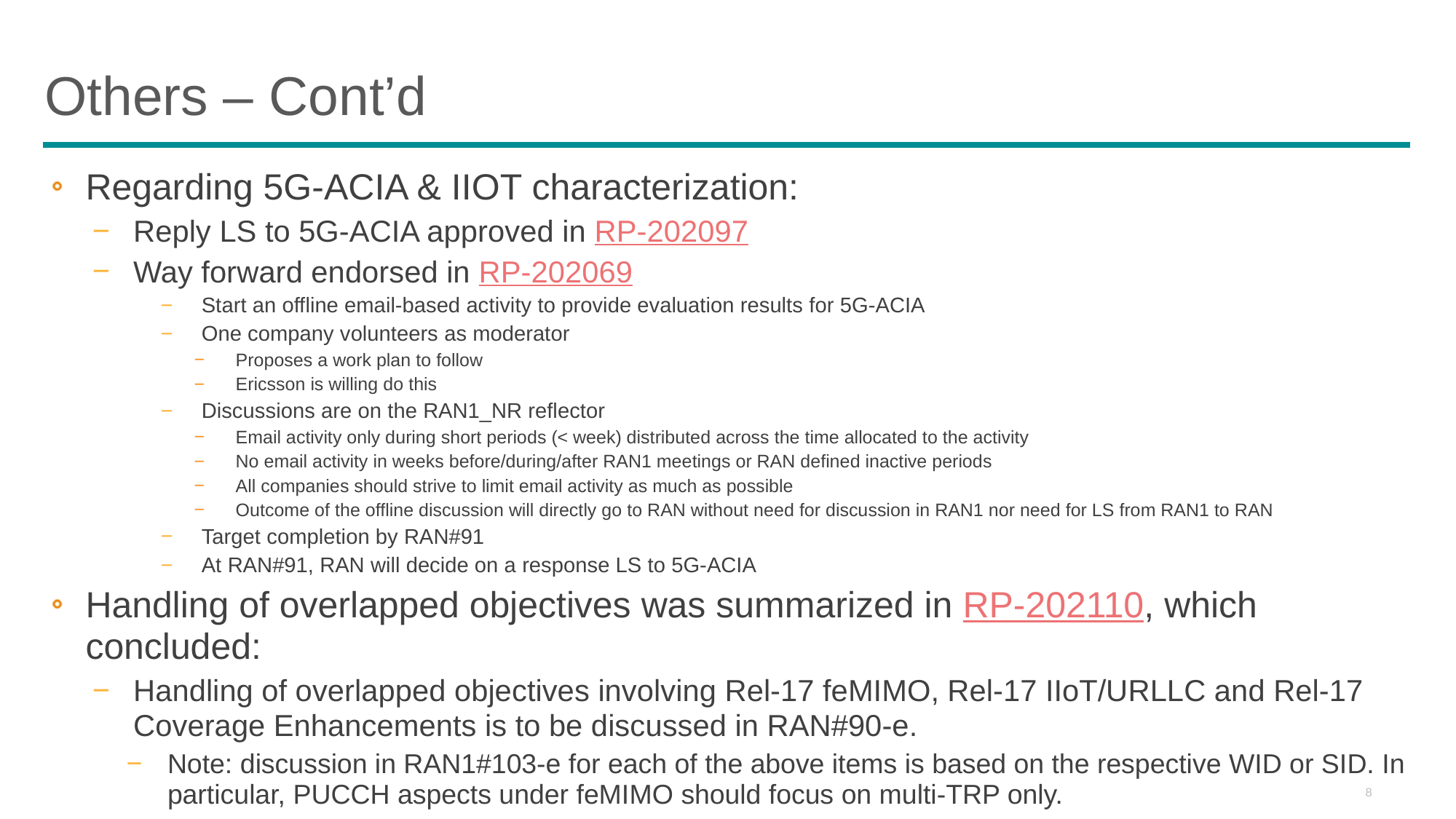

# Others – Cont’d
Regarding 5G-ACIA & IIOT characterization:
Reply LS to 5G-ACIA approved in RP-202097
Way forward endorsed in RP-202069
Start an offline email-based activity to provide evaluation results for 5G-ACIA
One company volunteers as moderator
Proposes a work plan to follow
Ericsson is willing do this
Discussions are on the RAN1_NR reflector
Email activity only during short periods (< week) distributed across the time allocated to the activity
No email activity in weeks before/during/after RAN1 meetings or RAN defined inactive periods
All companies should strive to limit email activity as much as possible
Outcome of the offline discussion will directly go to RAN without need for discussion in RAN1 nor need for LS from RAN1 to RAN
Target completion by RAN#91
At RAN#91, RAN will decide on a response LS to 5G-ACIA
Handling of overlapped objectives was summarized in RP-202110, which concluded:
Handling of overlapped objectives involving Rel-17 feMIMO, Rel-17 IIoT/URLLC and Rel-17 Coverage Enhancements is to be discussed in RAN#90-e.
Note: discussion in RAN1#103-e for each of the above items is based on the respective WID or SID. In particular, PUCCH aspects under feMIMO should focus on multi-TRP only.